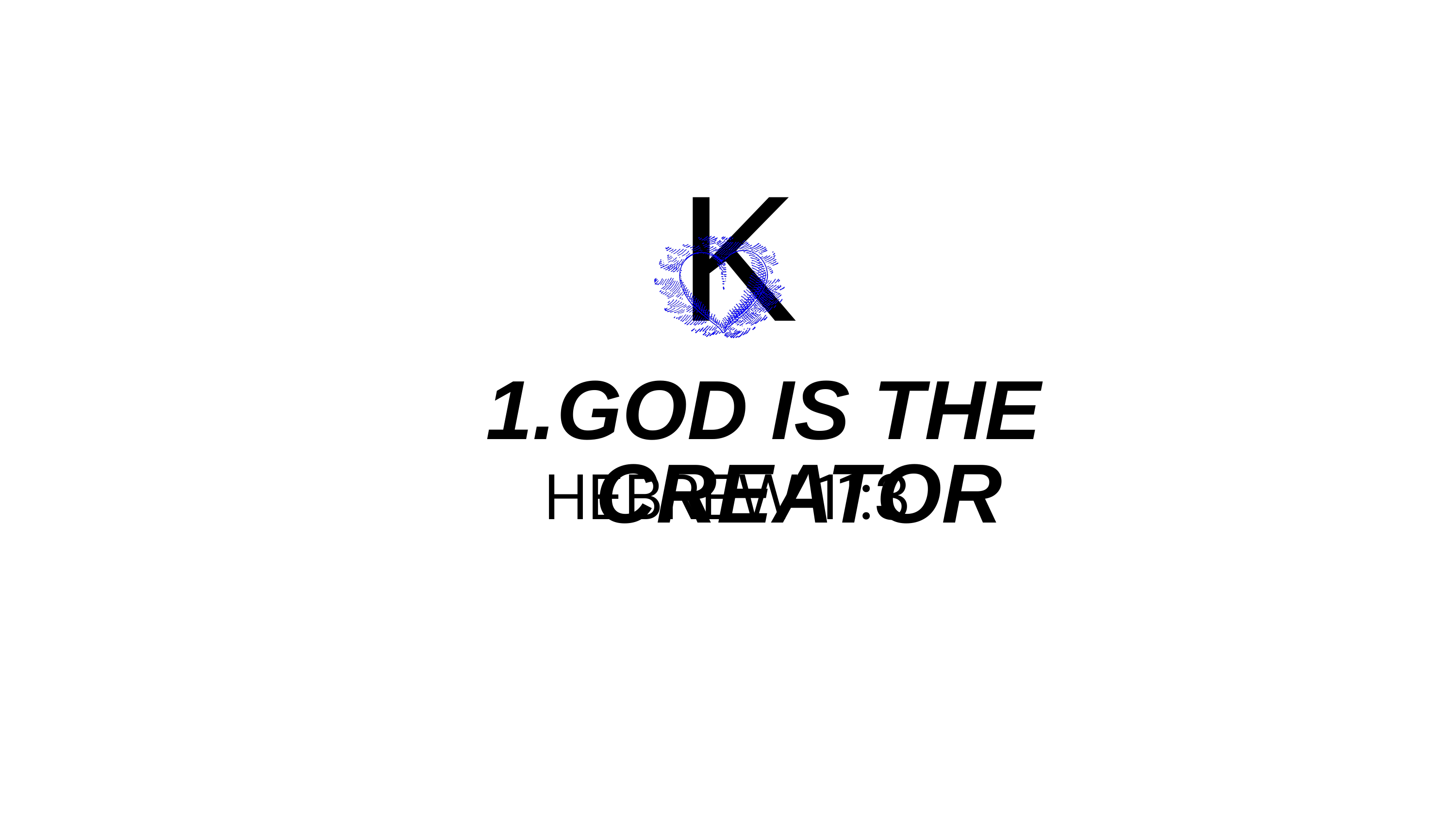

K

GOD IS THE CREATOR
HEBREW 11:3